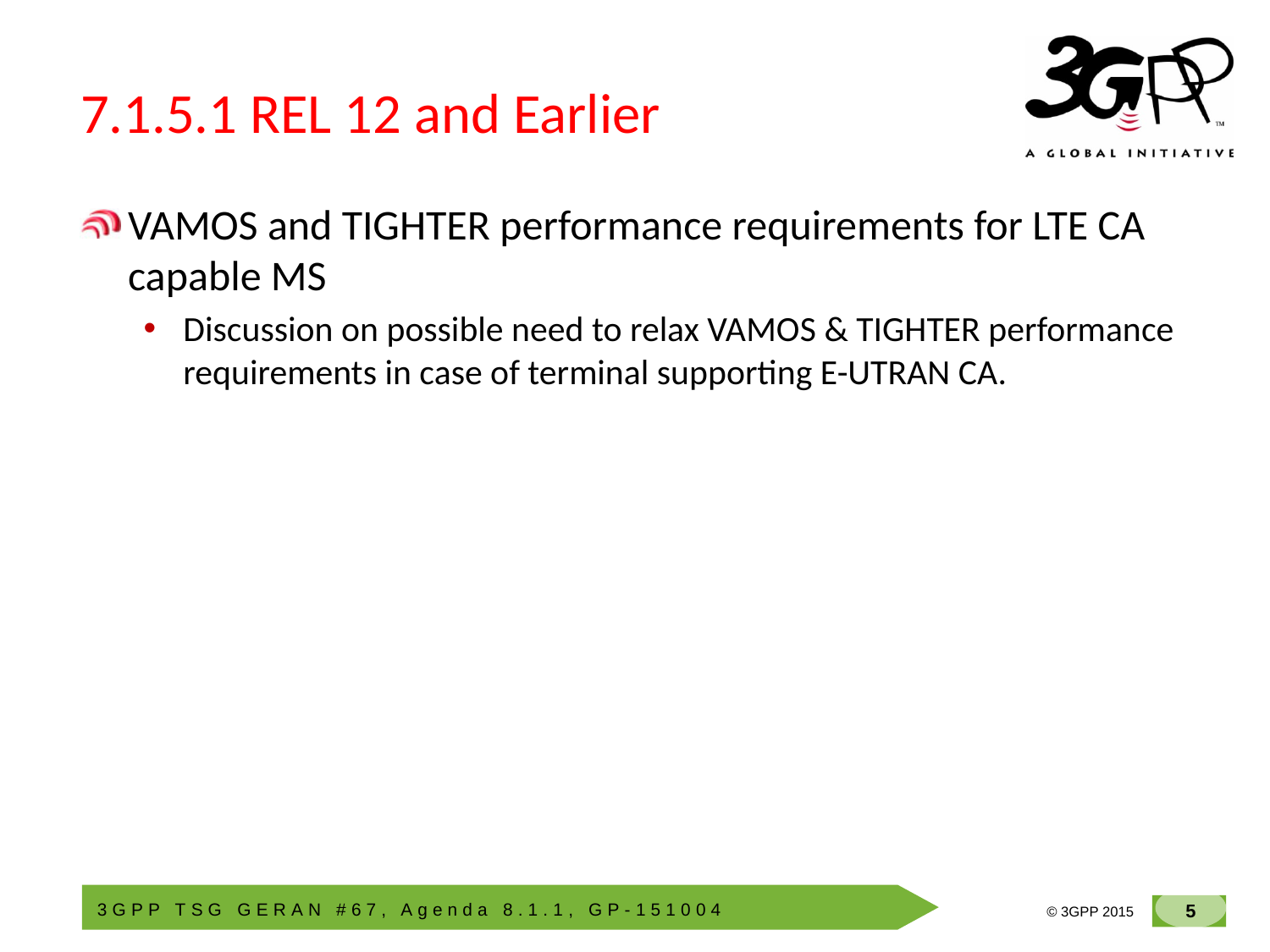

# 7.1.5.1 REL 12 and Earlier
VAMOS and TIGHTER performance requirements for LTE CA capable MS
Discussion on possible need to relax VAMOS & TIGHTER performance requirements in case of terminal supporting E-UTRAN CA.